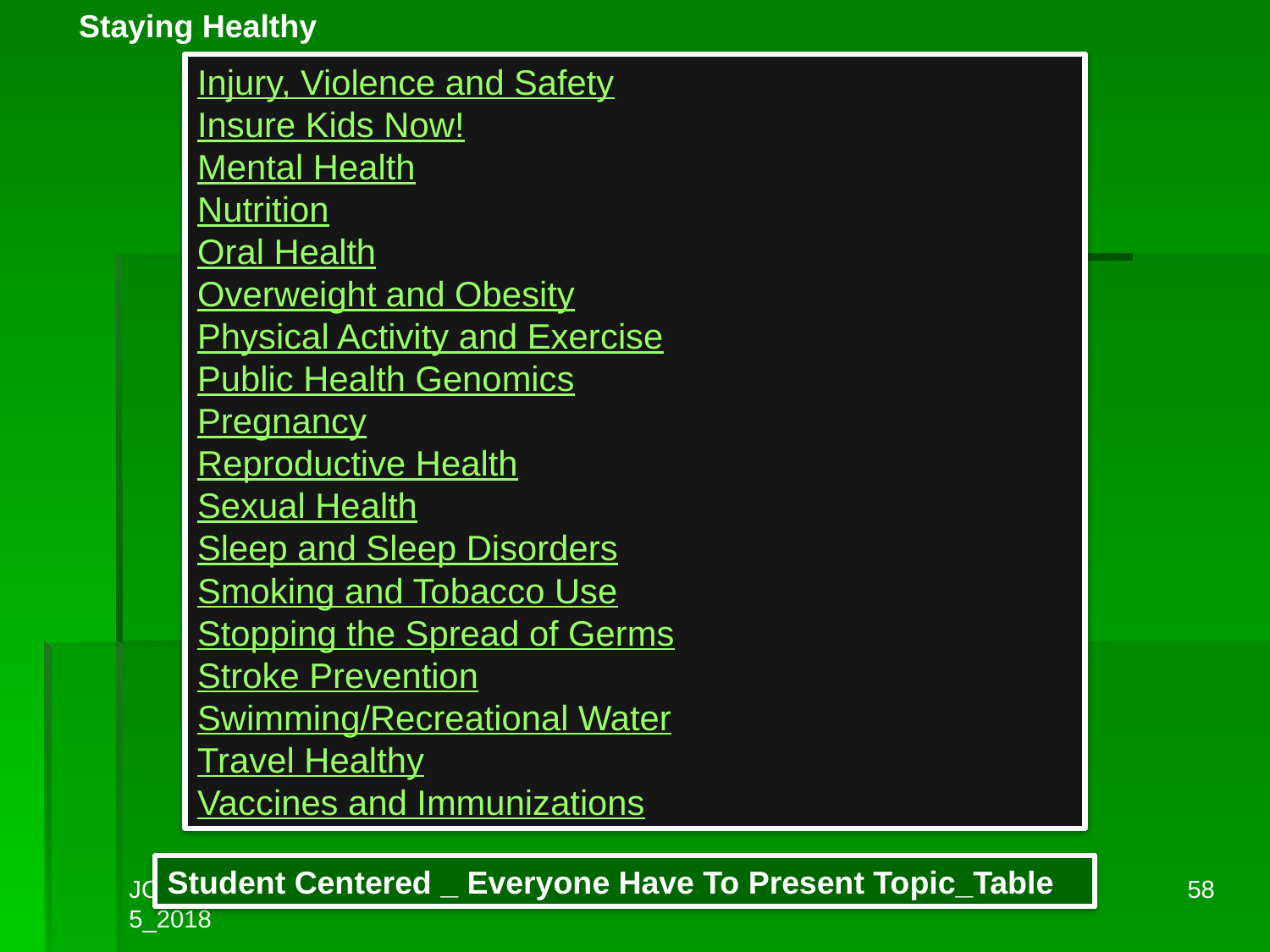

Staying Healthy
Injury, Violence and Safety
Insure Kids Now!
Mental Health
Nutrition
Oral Health
Overweight and Obesity
Physical Activity and Exercise
Public Health Genomics
Pregnancy
Reproductive Health
Sexual Health
Sleep and Sleep Disorders
Smoking and Tobacco Use
Stopping the Spread of Germs
Stroke Prevention
Swimming/Recreational Water
Travel Healthy
Vaccines and Immunizations
Student Centered _ Everyone Have To Present Topic_Table
JOHALISCOOHE2015_2018
CHS485
58